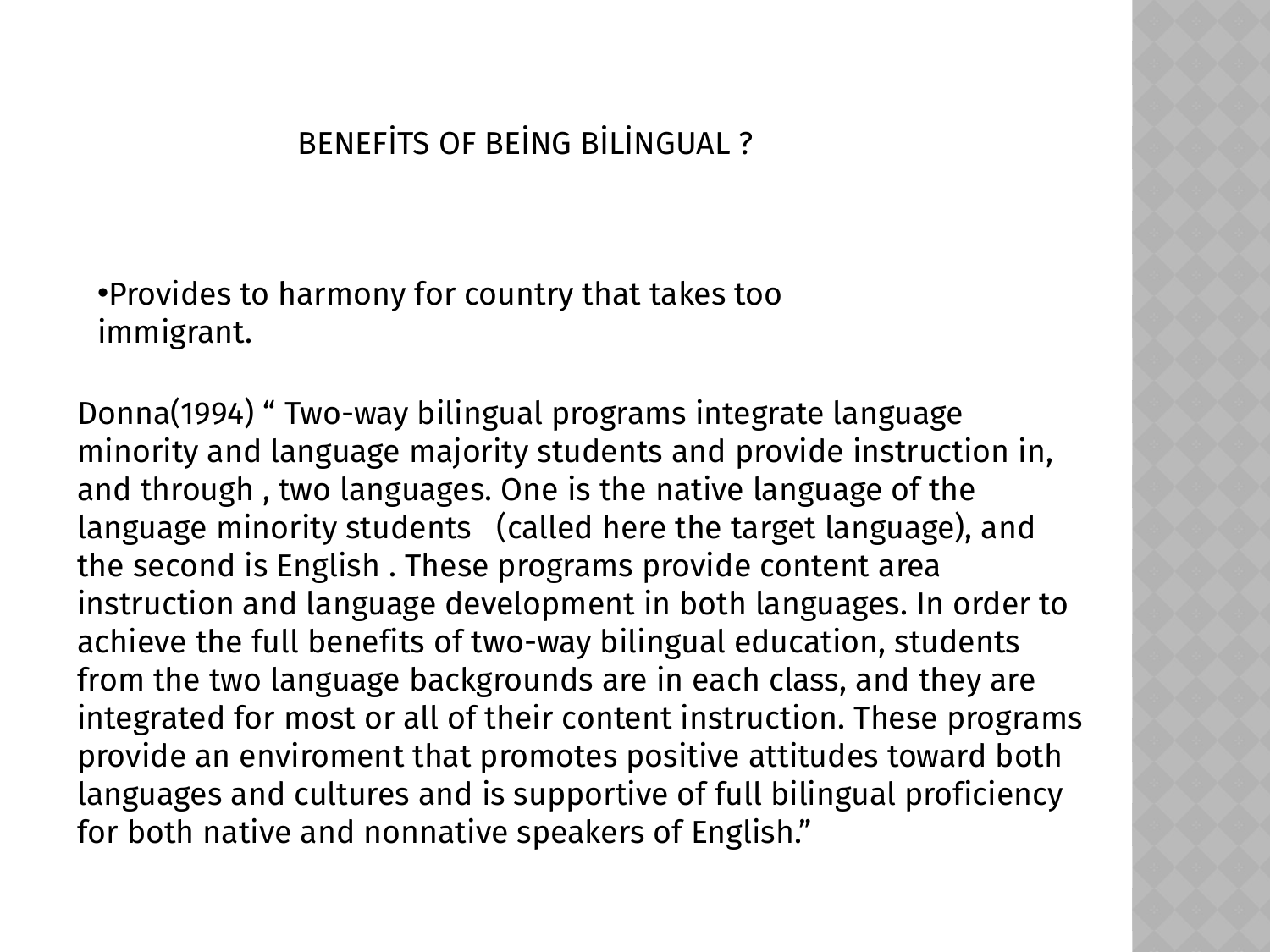

BENEFİTS OF BEİNG BİLİNGUAL ?

Provides to harmony for country that takes too immigrant.

Donna(1994) “ Two-way bilingual programs integrate language minority and language majority students and provide instruction in, and through , two languages. One is the native language of the language minority students   (called here the target language), and the second is English . These programs provide content area instruction and language development in both languages. In order to achieve the full benefits of two-way bilingual education, students from the two language backgrounds are in each class, and they are integrated for most or all of their content instruction. These programs provide an enviroment that promotes positive attitudes toward both languages and cultures and is supportive of full bilingual proficiency for both native and nonnative speakers of English.”